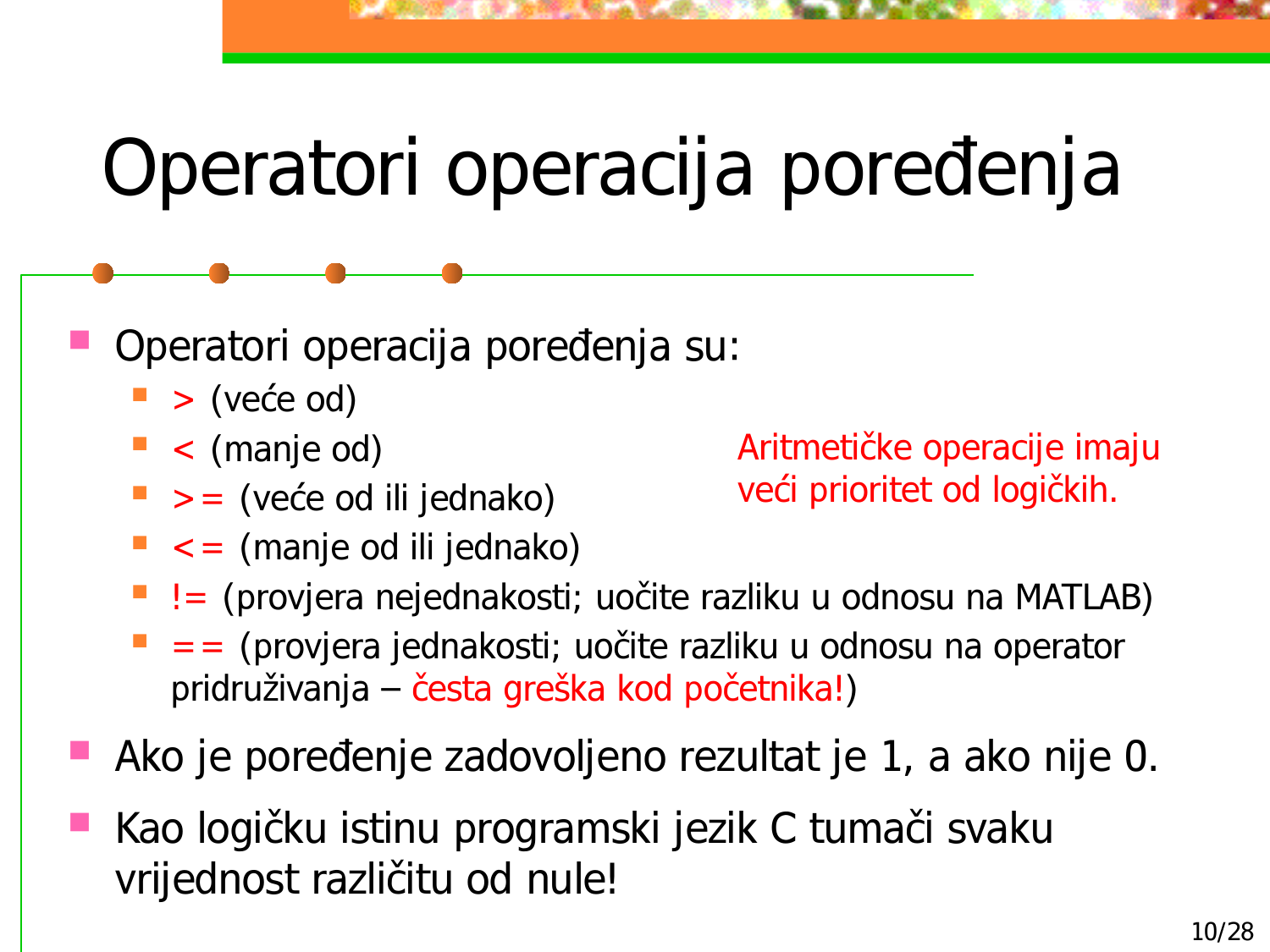

# Operatori operacija poređenja
Operatori operacija poređenja su:
> (veće od)
< (manje od)
>= (veće od ili jednako)
<= (manje od ili jednako)
!= (provjera nejednakosti; uočite razliku u odnosu na MATLAB)
== (provjera jednakosti; uočite razliku u odnosu na operator pridruživanja – česta greška kod početnika!)
Ako je poređenje zadovoljeno rezultat je 1, a ako nije 0.
Kao logičku istinu programski jezik C tumači svaku vrijednost različitu od nule!
Aritmetičke operacije imaju veći prioritet od logičkih.
10/28